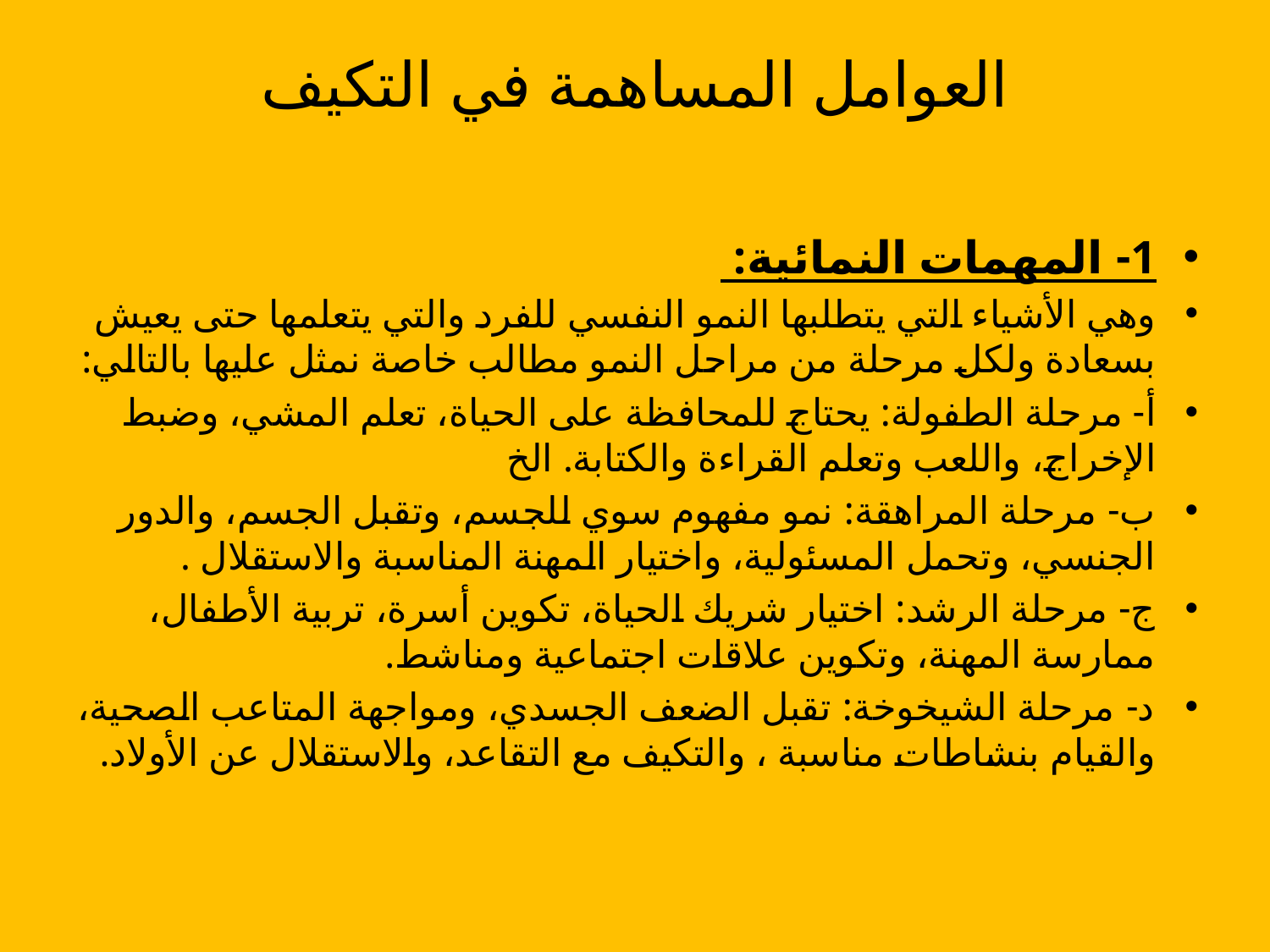

# العوامل المساهمة في التكيف
1- المهمات النمائية:
وهي الأشياء التي يتطلبها النمو النفسي للفرد والتي يتعلمها حتى يعيش بسعادة ولكل مرحلة من مراحل النمو مطالب خاصة نمثل عليها بالتالي:
أ- مرحلة الطفولة: يحتاج للمحافظة على الحياة، تعلم المشي، وضبط الإخراج، واللعب وتعلم القراءة والكتابة. الخ
ب- مرحلة المراهقة: نمو مفهوم سوي للجسم، وتقبل الجسم، والدور الجنسي، وتحمل المسئولية، واختيار المهنة المناسبة والاستقلال .
ج- مرحلة الرشد: اختيار شريك الحياة، تكوين أسرة، تربية الأطفال، ممارسة المهنة، وتكوين علاقات اجتماعية ومناشط.
د- مرحلة الشيخوخة: تقبل الضعف الجسدي، ومواجهة المتاعب الصحية، والقيام بنشاطات مناسبة ، والتكيف مع التقاعد، والاستقلال عن الأولاد.